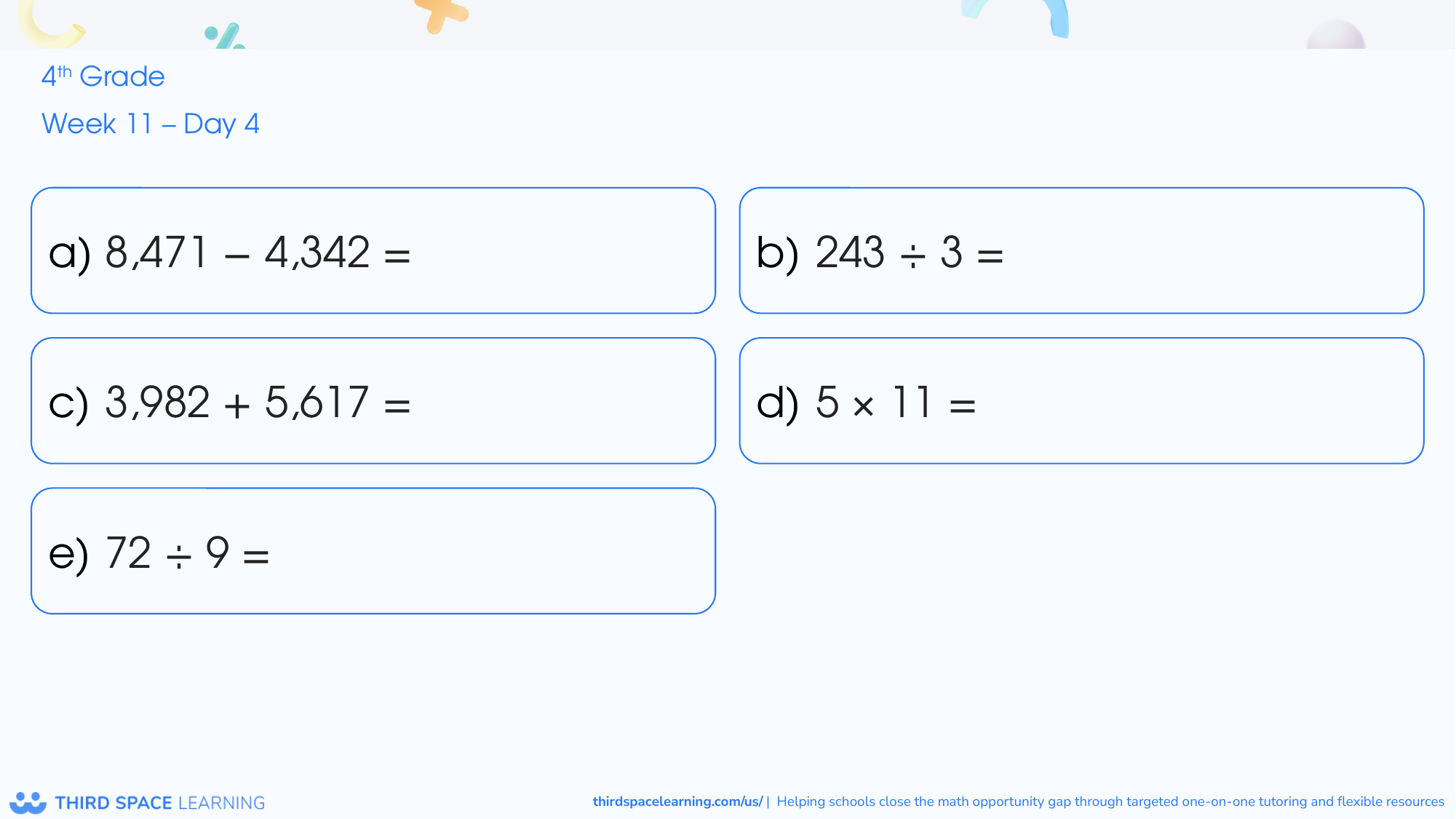

4th Grade
Week 11 – Day 4
8,471 − 4,342 =
243 ÷ 3 =
3,982 + 5,617 =
5 × 11 =
72 ÷ 9 =